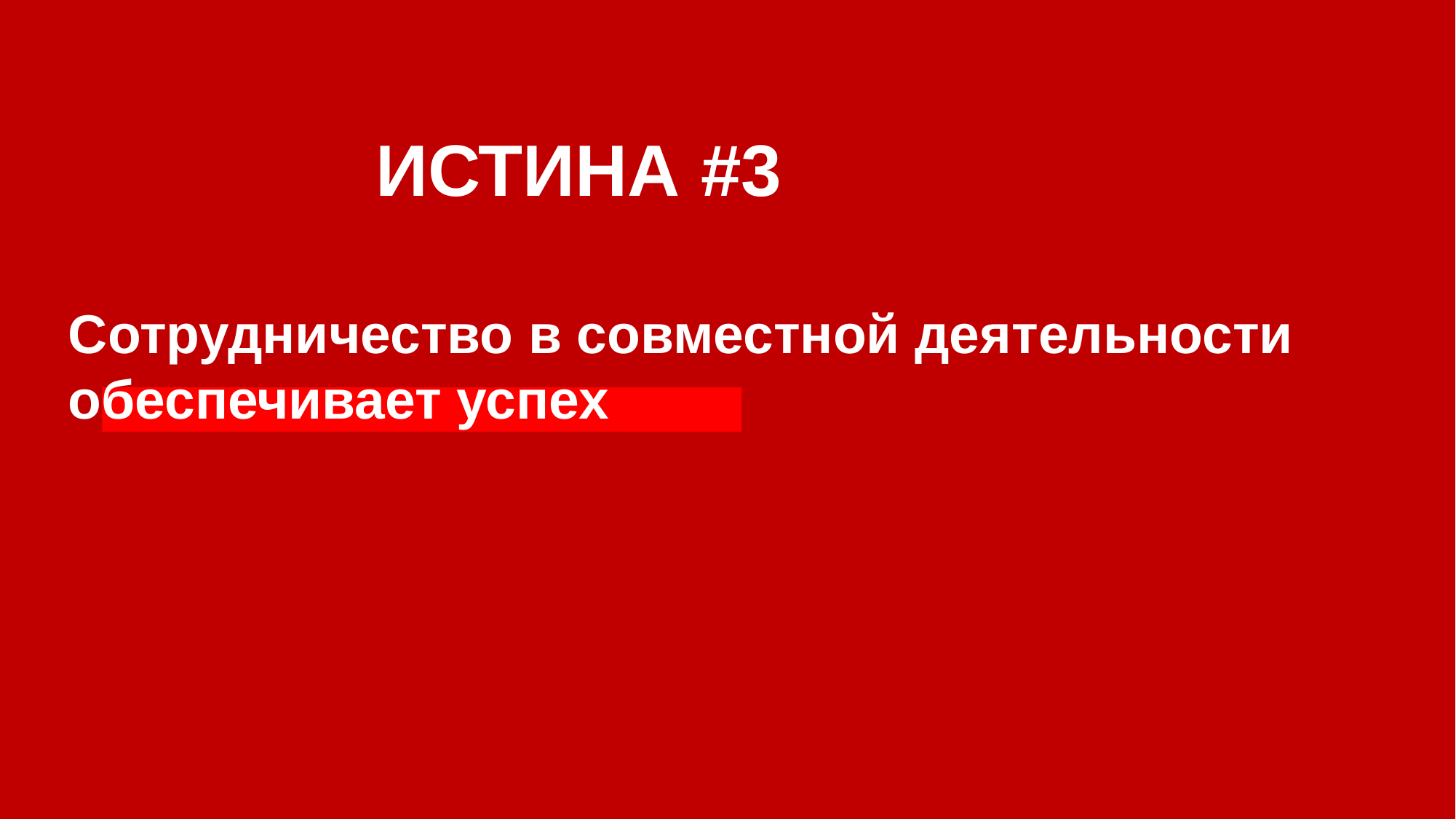

ИСТИНА #3
Сотрудничество в совместной деятельности обеспечивает успех